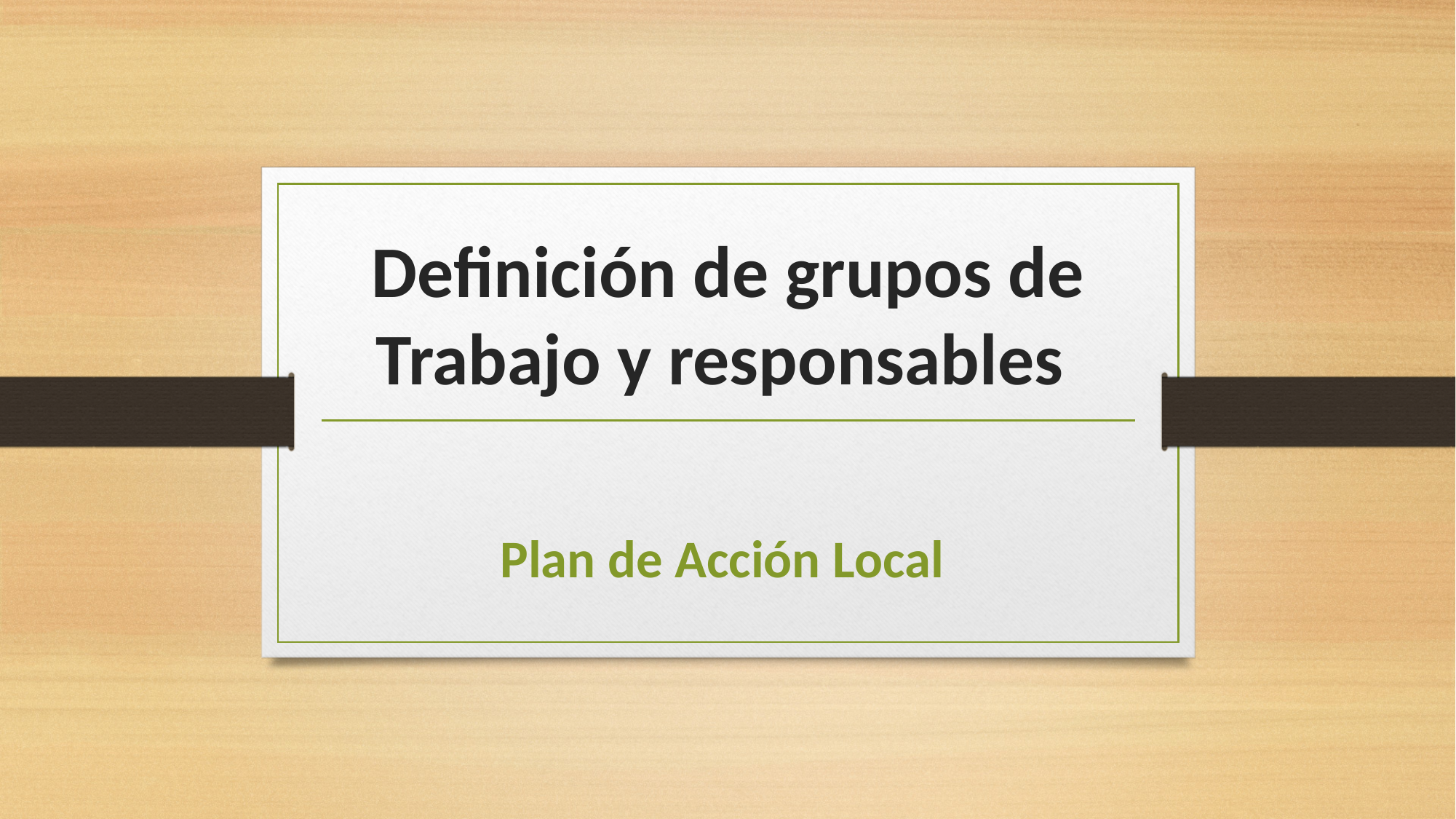

# Definición de grupos de Trabajo y responsables

Plan de Acción Local